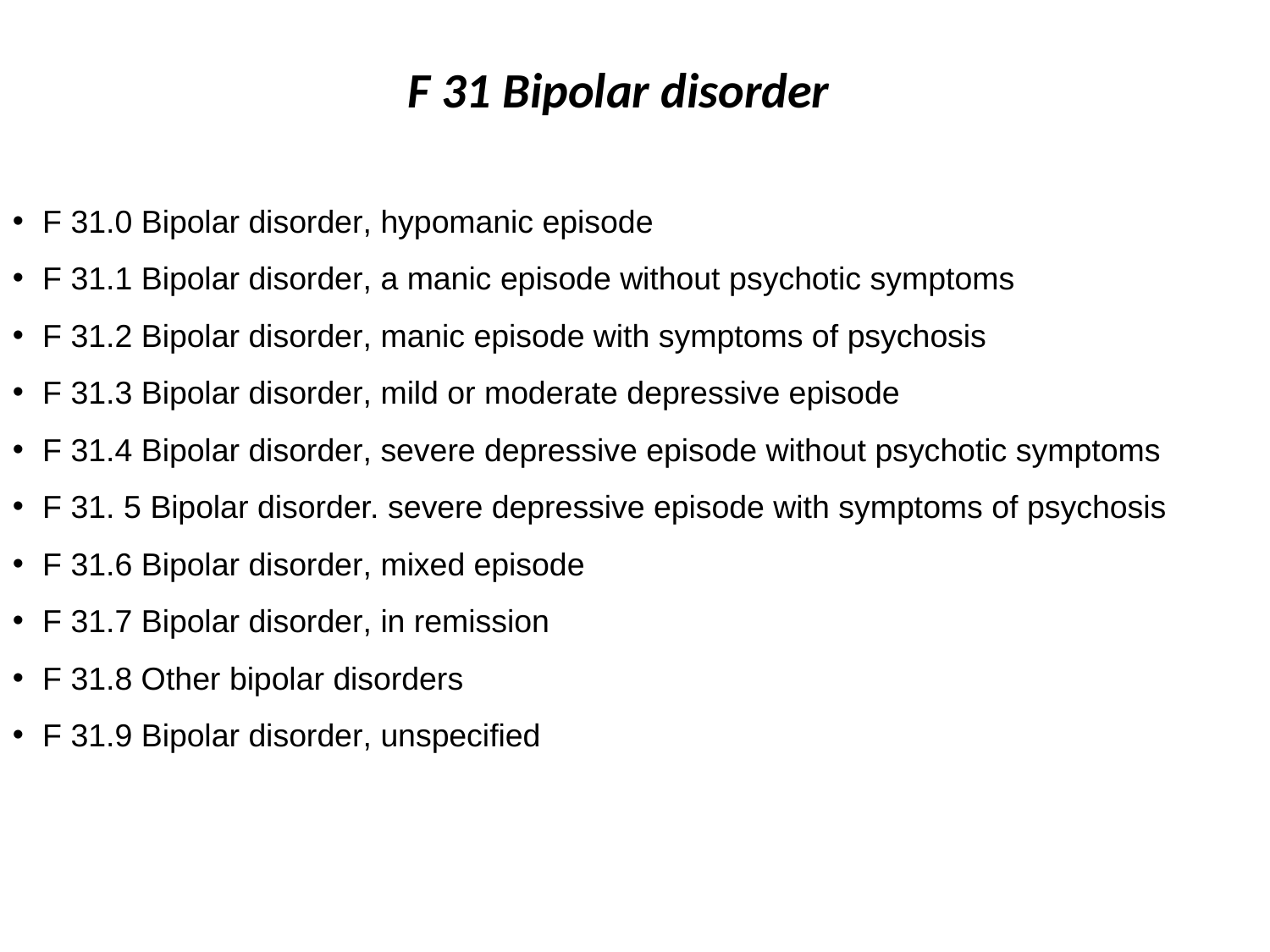

F 31 Bipolar disorder
F 31.0 Bipolar disorder, hypomanic episode
F 31.1 Bipolar disorder, a manic episode without psychotic symptoms
F 31.2 Bipolar disorder, manic episode with symptoms of psychosis
F 31.3 Bipolar disorder, mild or moderate depressive episode
F 31.4 Bipolar disorder, severe depressive episode without psychotic symptoms
F 31. 5 Bipolar disorder. severe depressive episode with symptoms of psychosis
F 31.6 Bipolar disorder, mixed episode
F 31.7 Bipolar disorder, in remission
F 31.8 Other bipolar disorders
F 31.9 Bipolar disorder, unspecified